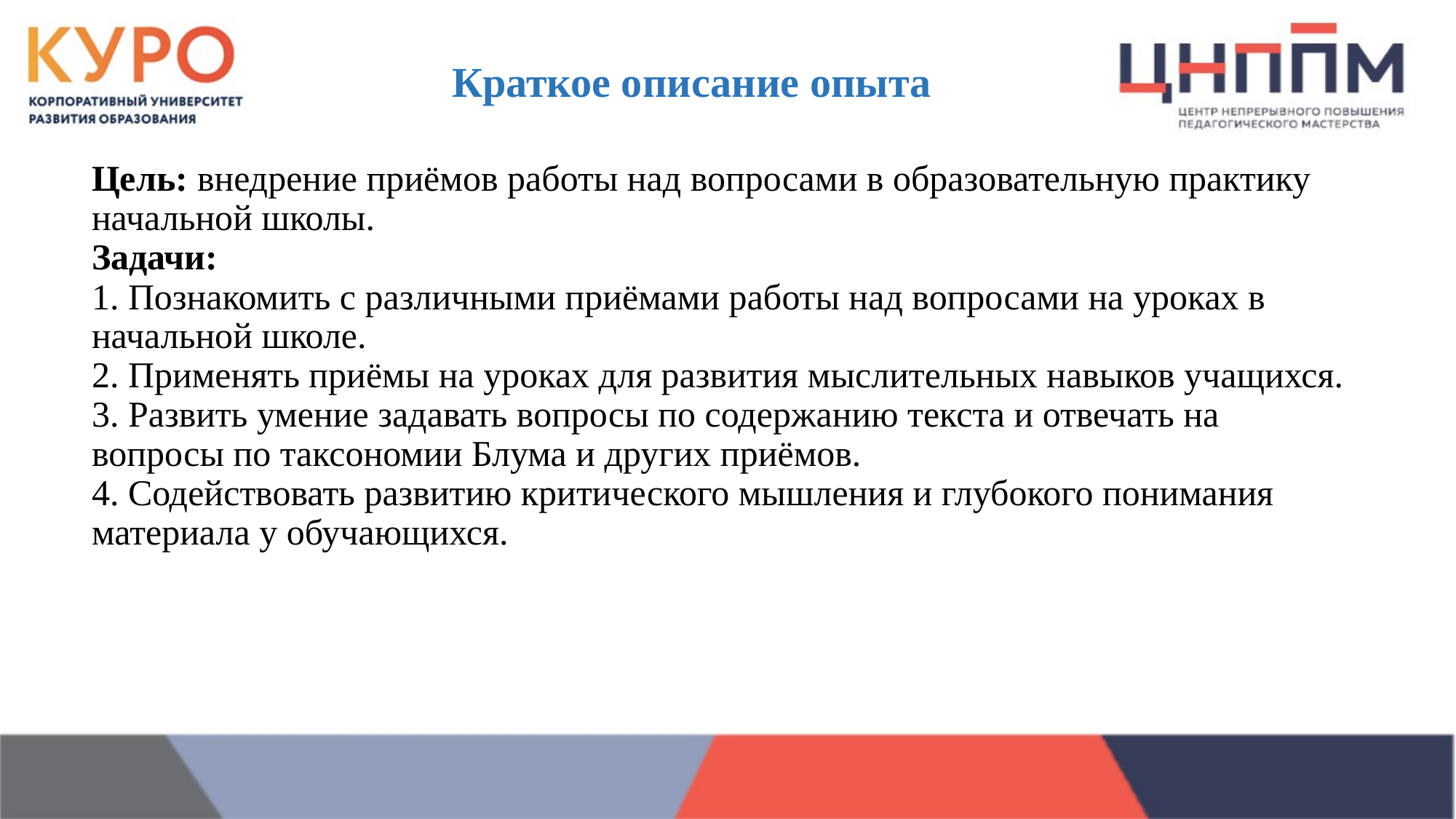

Краткое описание опыта
Цель: внедрение приёмов работы над вопросами в образовательную практику начальной школы.
Задачи:
1. Познакомить с различными приёмами работы над вопросами на уроках в начальной школе.
2. Применять приёмы на уроках для развития мыслительных навыков учащихся.
3. Развить умение задавать вопросы по содержанию текста и отвечать на вопросы по таксономии Блума и других приёмов.
4. Содействовать развитию критического мышления и глубокого понимания материала у обучающихся.